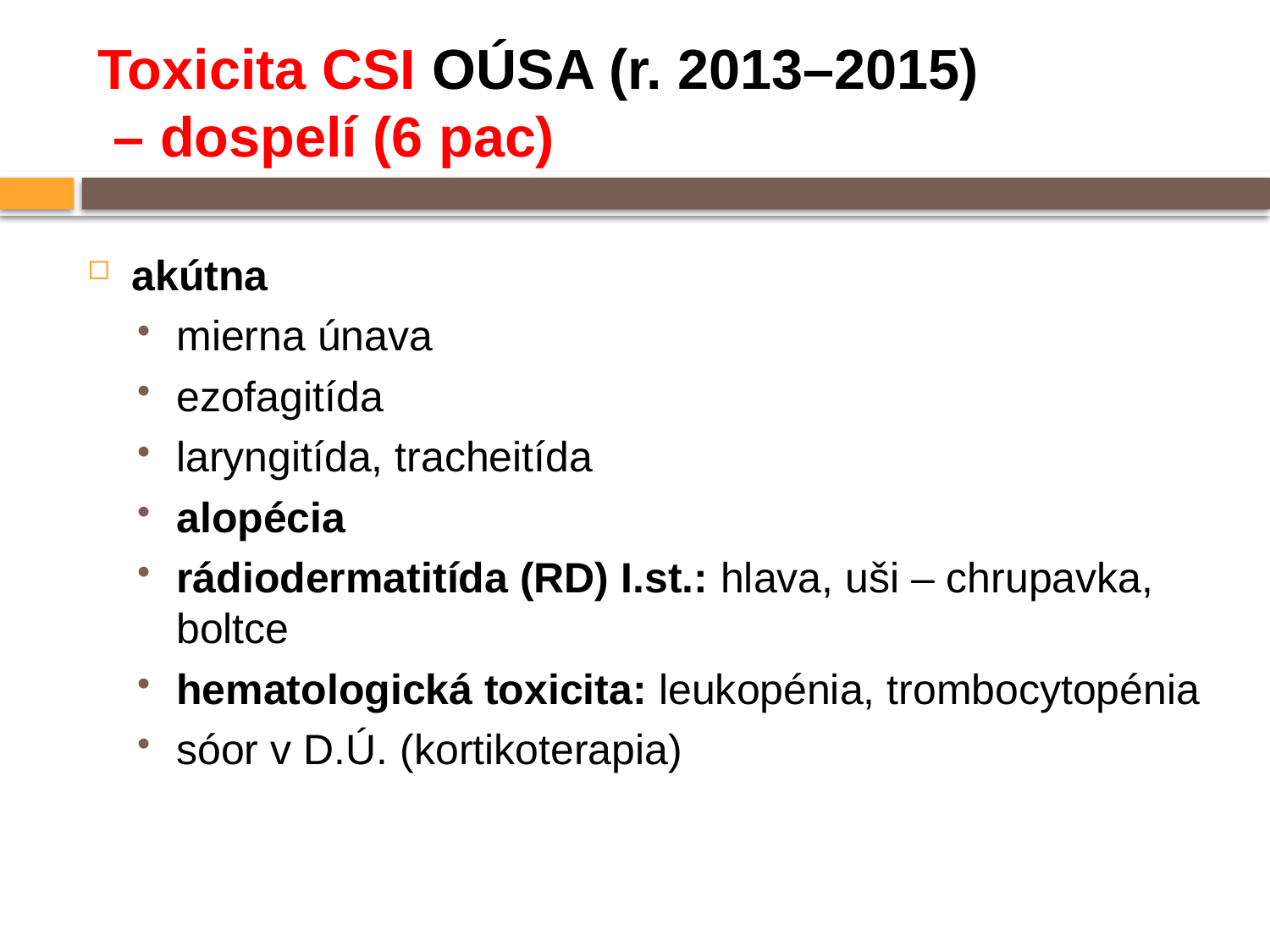

# Toxicita CSI OÚSA (r. 2013–2015) – dospelí (6 pac)
akútna
mierna únava
ezofagitída
laryngitída, tracheitída
alopécia
rádiodermatitída (RD) I.st.: hlava, uši – chrupavka,         boltce
hematologická toxicita: leukopénia, trombocytopénia
sóor v D.Ú. (kortikoterapia)